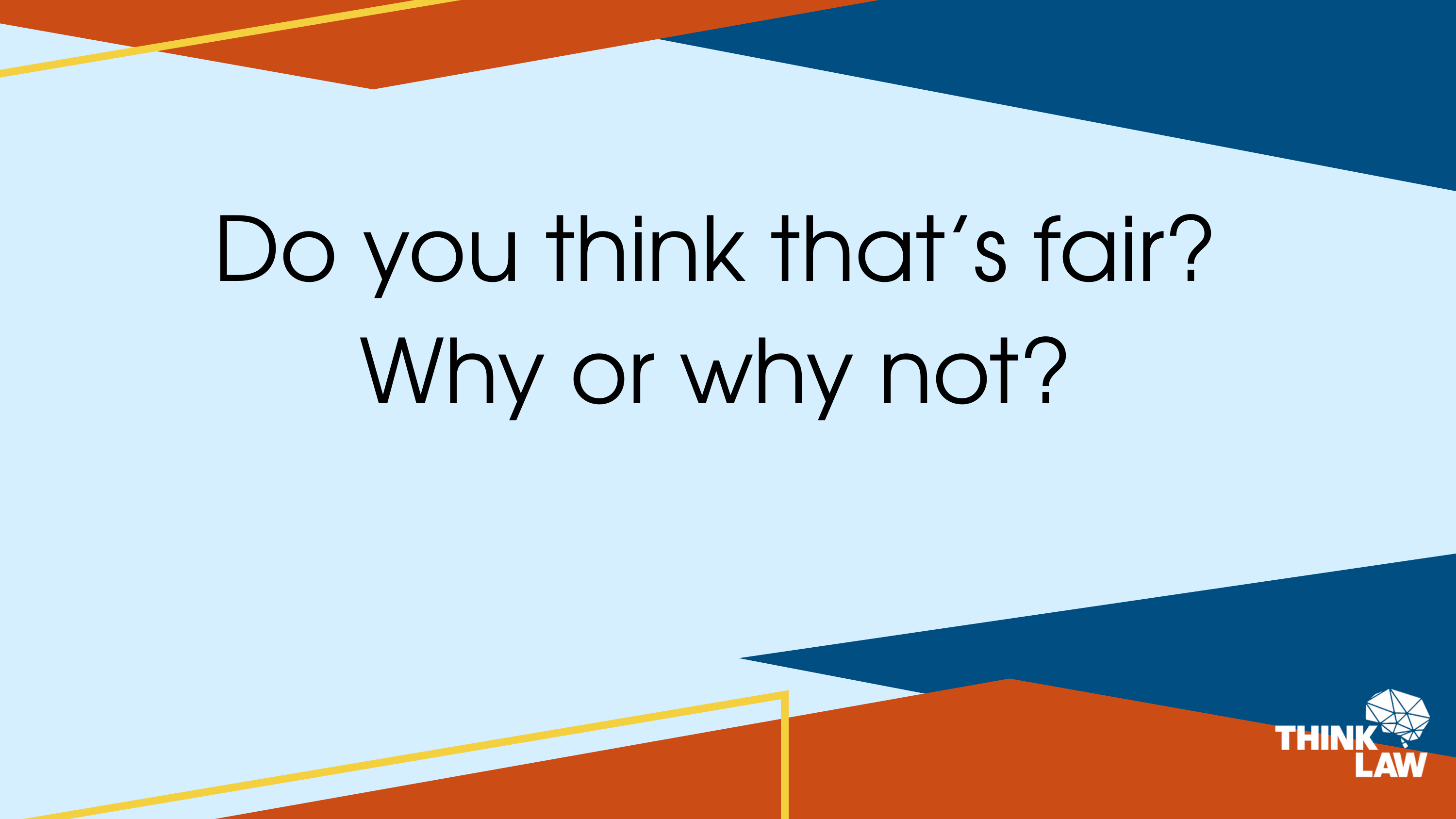

Do you think that’s fair?
Why or why not?